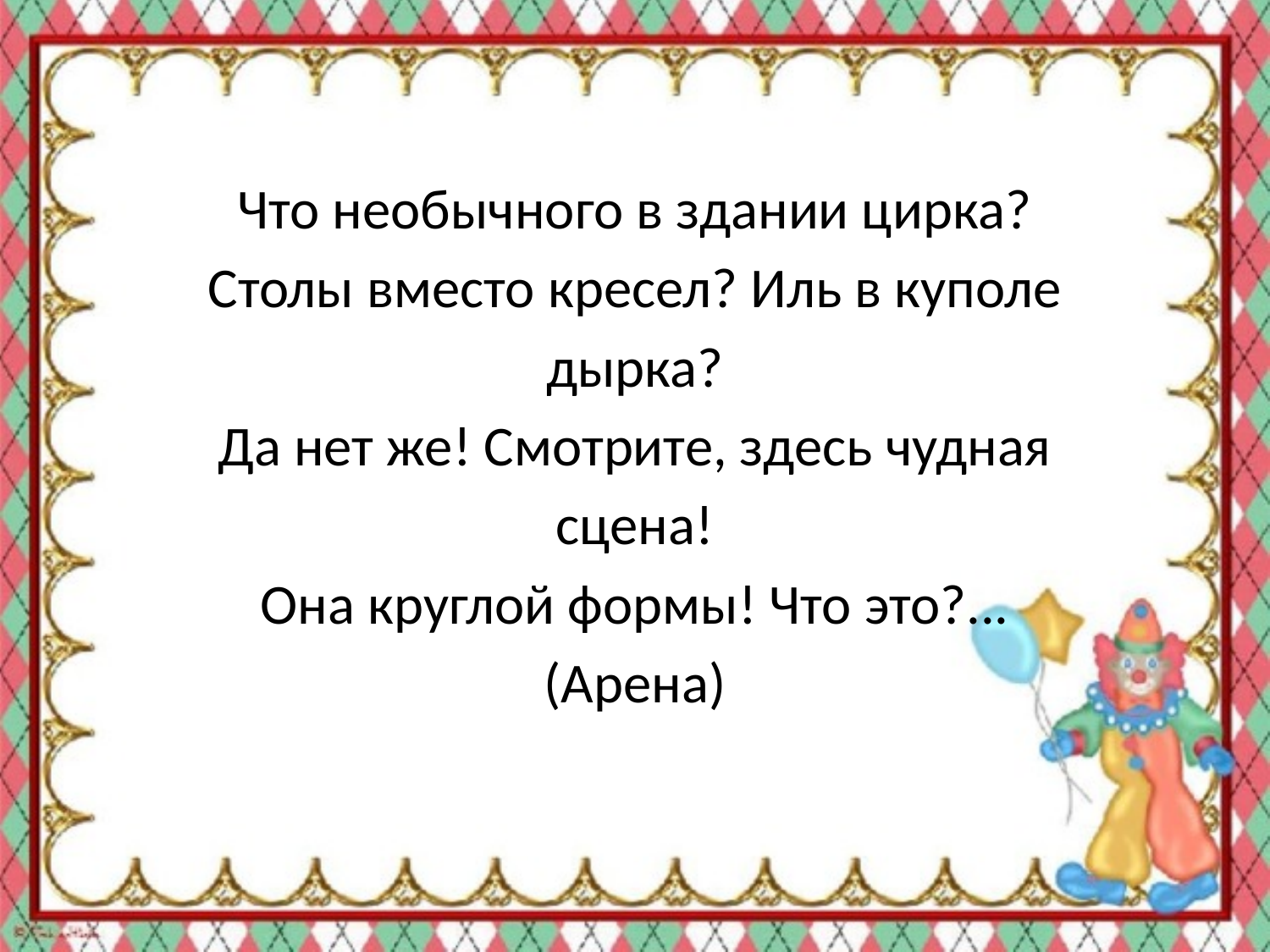

#
Что необычного в здании цирка?
Столы вместо кресел? Иль в куполе
дырка?
Да нет же! Смотрите, здесь чудная
сцена!
Она круглой формы! Что это?...
(Арена)